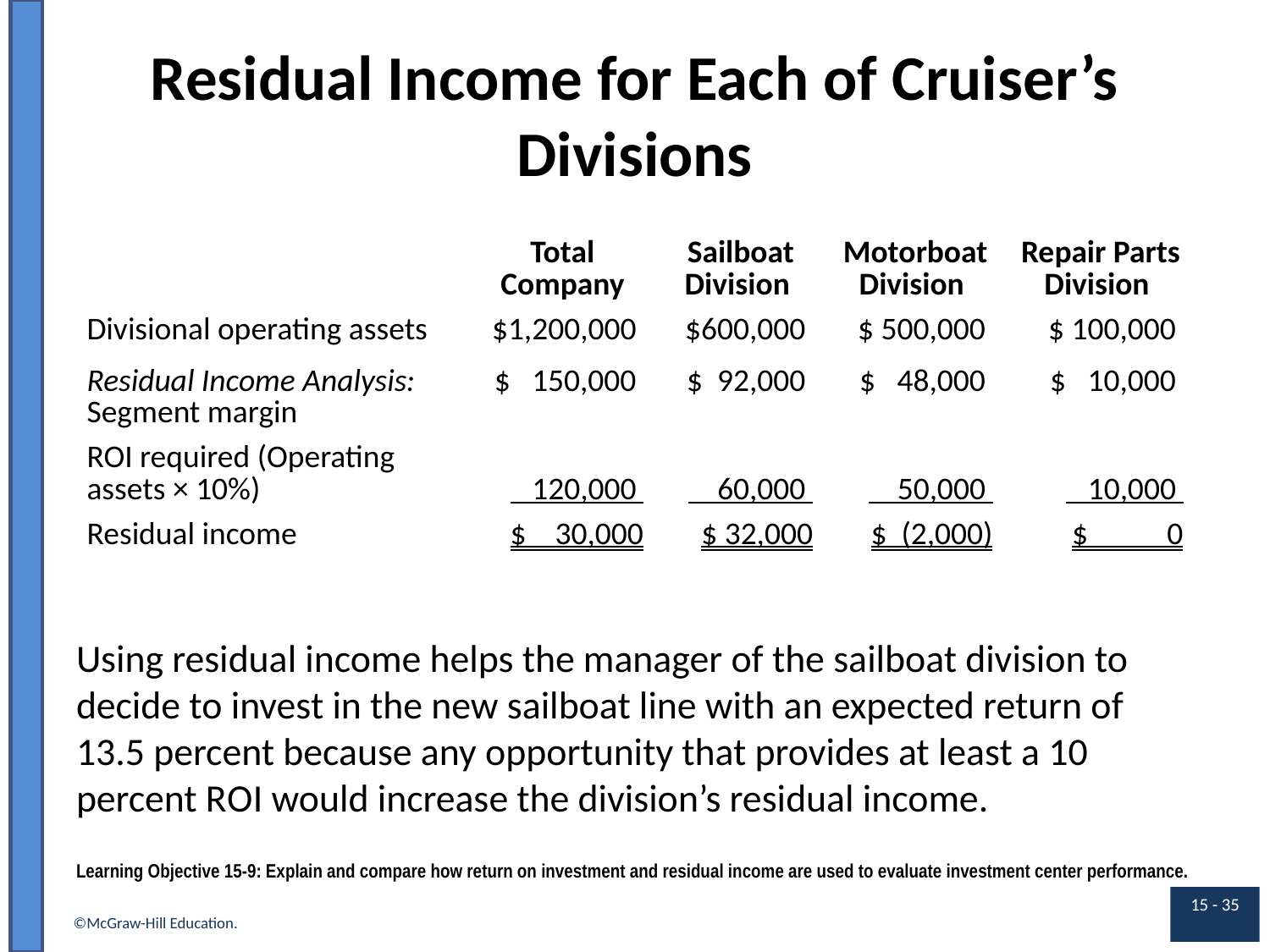

# Residual Income for Each of Cruiser’s Divisions
| Blank | Total Company | Sailboat Division | Motorboat Division | Repair Parts Division |
| --- | --- | --- | --- | --- |
| Divisional operating assets | $1,200,000 | $600,000 | $ 500,000 | $ 100,000 |
| Residual Income Analysis: Segment margin | $ 150,000 | $ 92,000 | $ 48,000 | $ 10,000 |
| ROI required (Operating assets × 10%) | 120,000 | 60,000 | 50,000 | 10,000 |
| Residual income | $ 30,000 | $ 32,000 | $ (2,000) | $ 0 |
Using residual income helps the manager of the sailboat division to decide to invest in the new sailboat line with an expected return of 13.5 percent because any opportunity that provides at least a 10 percent R O I would increase the division’s residual income.
Learning Objective 15-9: Explain and compare how return on investment and residual income are used to evaluate investment center performance.